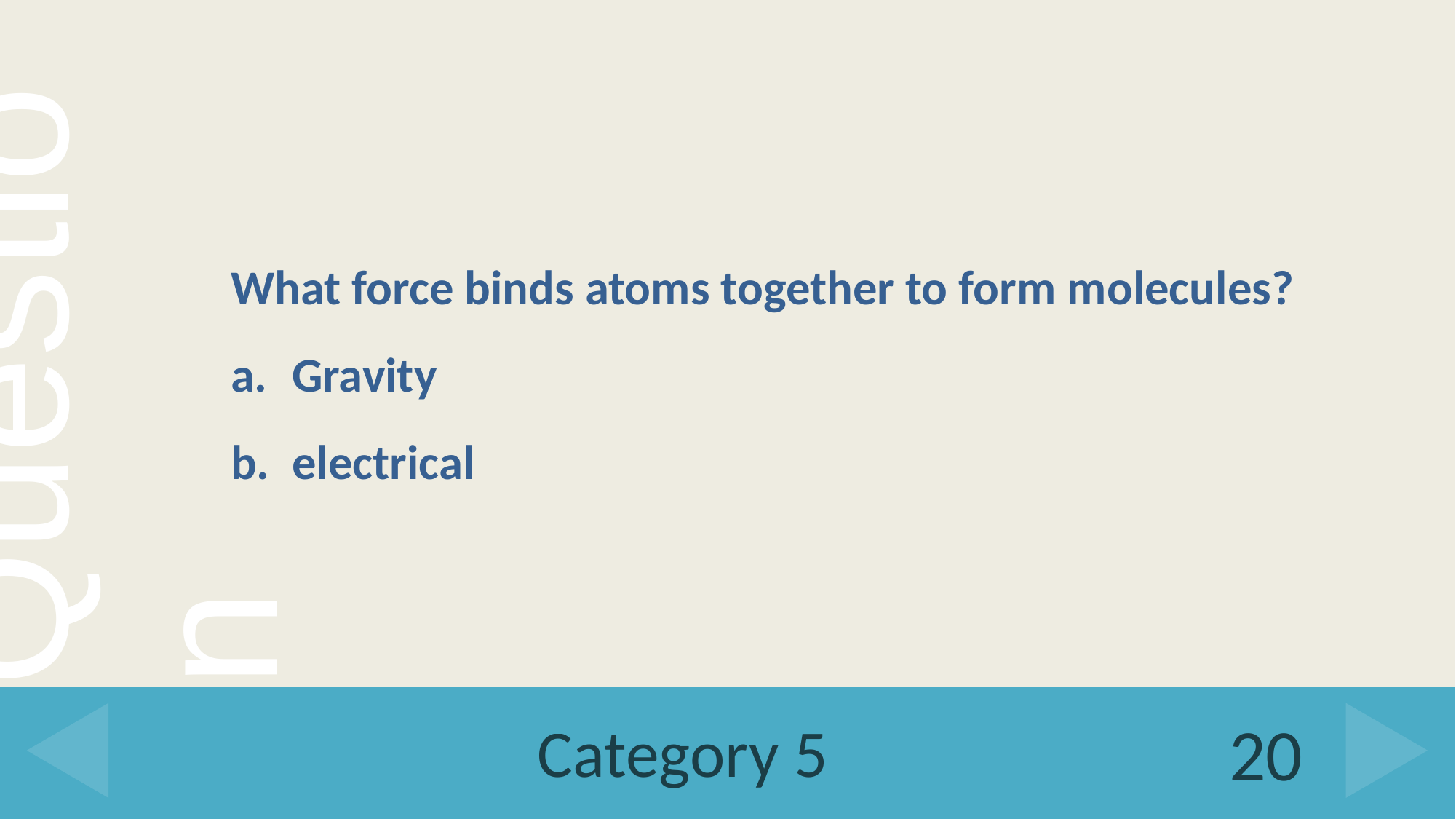

What force binds atoms together to form molecules?
Gravity
electrical
# Category 5
20